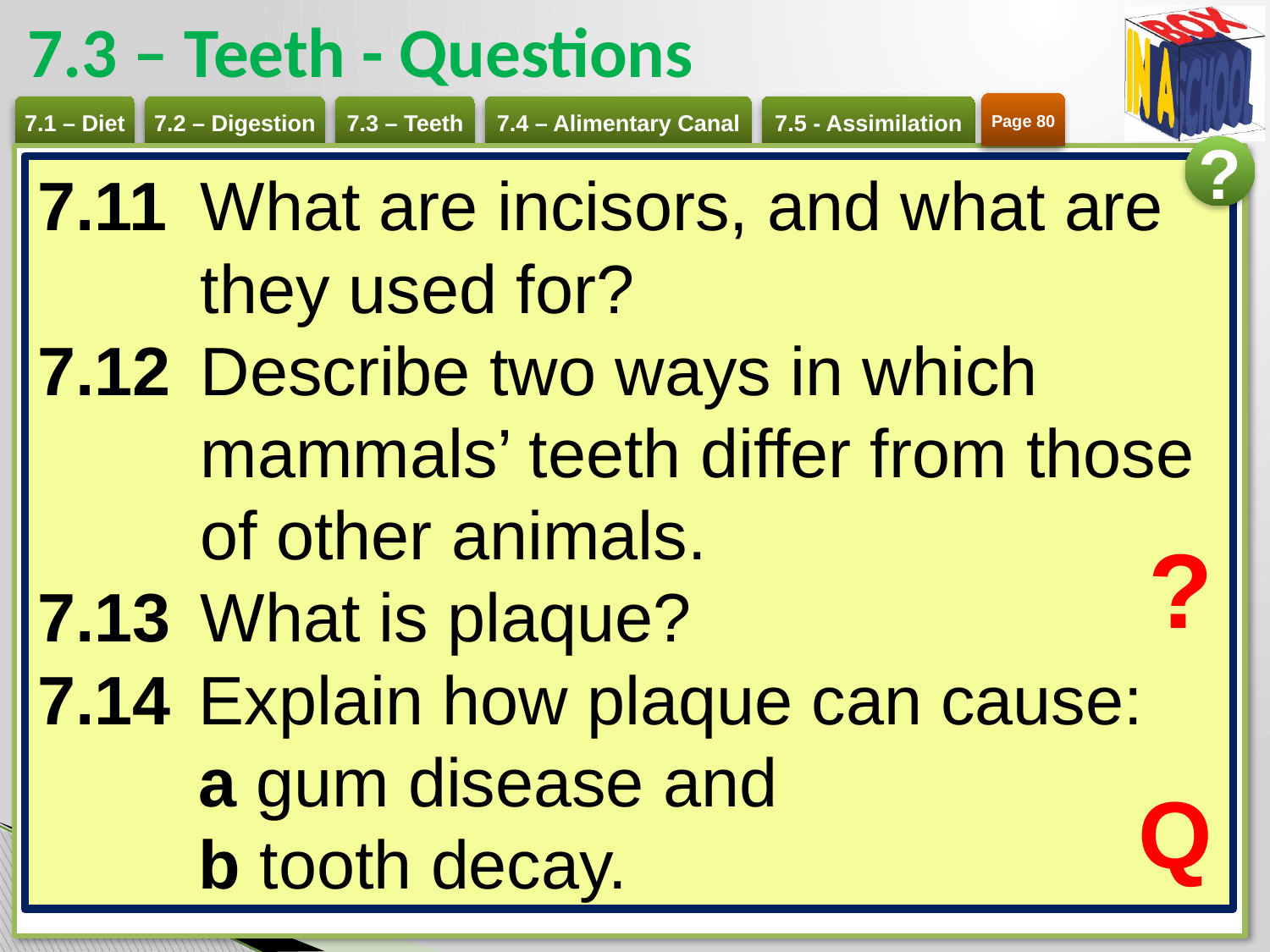

# 7.3 – Teeth - Questions
Page 80
?
7.11 	What are incisors, and what are they used for?
7.12	Describe two ways in which mammals’ teeth differ from those of other animals.
7.13 	What is plaque?
7.14	Explain how plaque can cause:
a gum disease and
b tooth decay.
?
Q